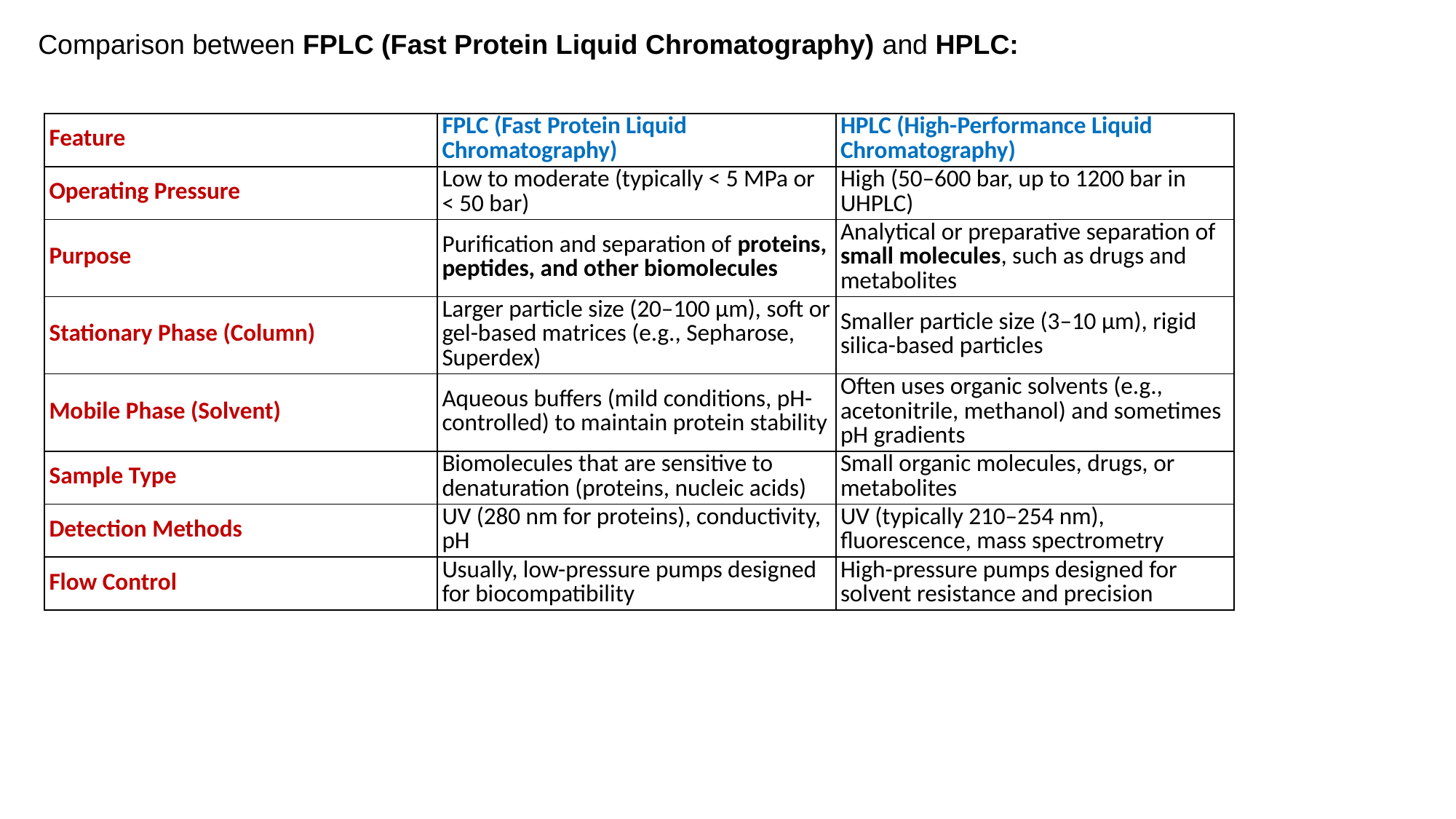

Comparison between FPLC (Fast Protein Liquid Chromatography) and HPLC:

| Feature | FPLC (Fast Protein Liquid Chromatography) | HPLC (High-Performance Liquid Chromatography) |
| --- | --- | --- |
| Operating Pressure | Low to moderate (typically < 5 MPa or < 50 bar) | High (50–600 bar, up to 1200 bar in UHPLC) |
| Purpose | Purification and separation of proteins, peptides, and other biomolecules | Analytical or preparative separation of small molecules, such as drugs and metabolites |
| Stationary Phase (Column) | Larger particle size (20–100 µm), soft or gel-based matrices (e.g., Sepharose, Superdex) | Smaller particle size (3–10 µm), rigid silica-based particles |
| Mobile Phase (Solvent) | Aqueous buffers (mild conditions, pH-controlled) to maintain protein stability | Often uses organic solvents (e.g., acetonitrile, methanol) and sometimes pH gradients |
| Sample Type | Biomolecules that are sensitive to denaturation (proteins, nucleic acids) | Small organic molecules, drugs, or metabolites |
| Detection Methods | UV (280 nm for proteins), conductivity, pH | UV (typically 210–254 nm), fluorescence, mass spectrometry |
| Flow Control | Usually, low-pressure pumps designed for biocompatibility | High-pressure pumps designed for solvent resistance and precision |